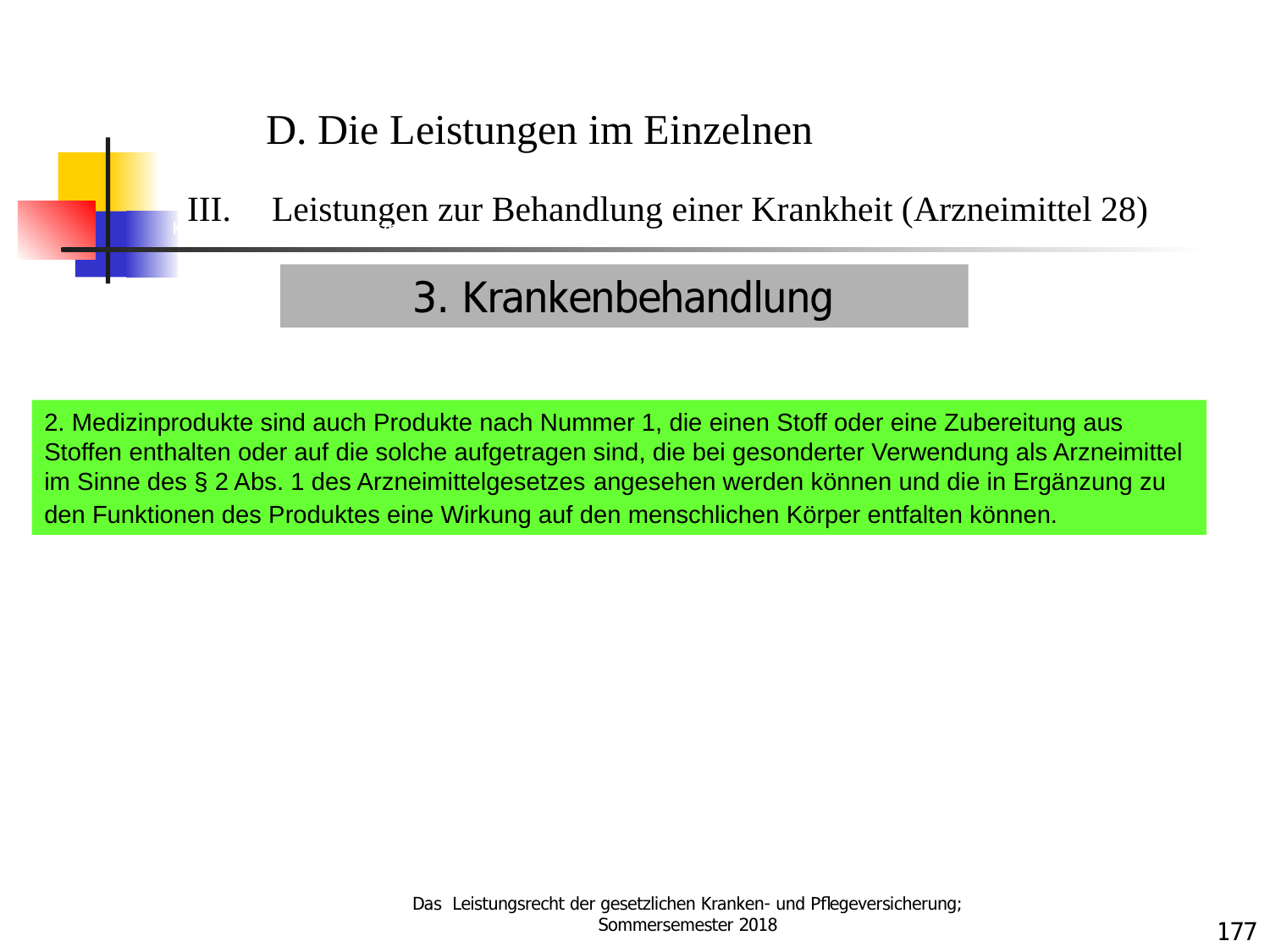

Krankenbehandlung 28 (Arzneimittel)
D. Die Leistungen im Einzelnen

Leistungen zur Behandlung einer Krankheit (Arzneimittel 28)
3. Krankenbehandlung
2. Medizinprodukte sind auch Produkte nach Nummer 1, die einen Stoff oder eine Zubereitung aus Stoffen enthalten oder auf die solche aufgetragen sind, die bei gesonderter Verwendung als Arzneimittel im Sinne des § 2 Abs. 1 des Arzneimittelgesetzes angesehen werden können und die in Ergänzung zu den Funktionen des Produktes eine Wirkung auf den menschlichen Körper entfalten können.
Krankheit
Das  Leistungsrecht der gesetzlichen Kranken- und Pflegeversicherung; Sommersemester 2018
177